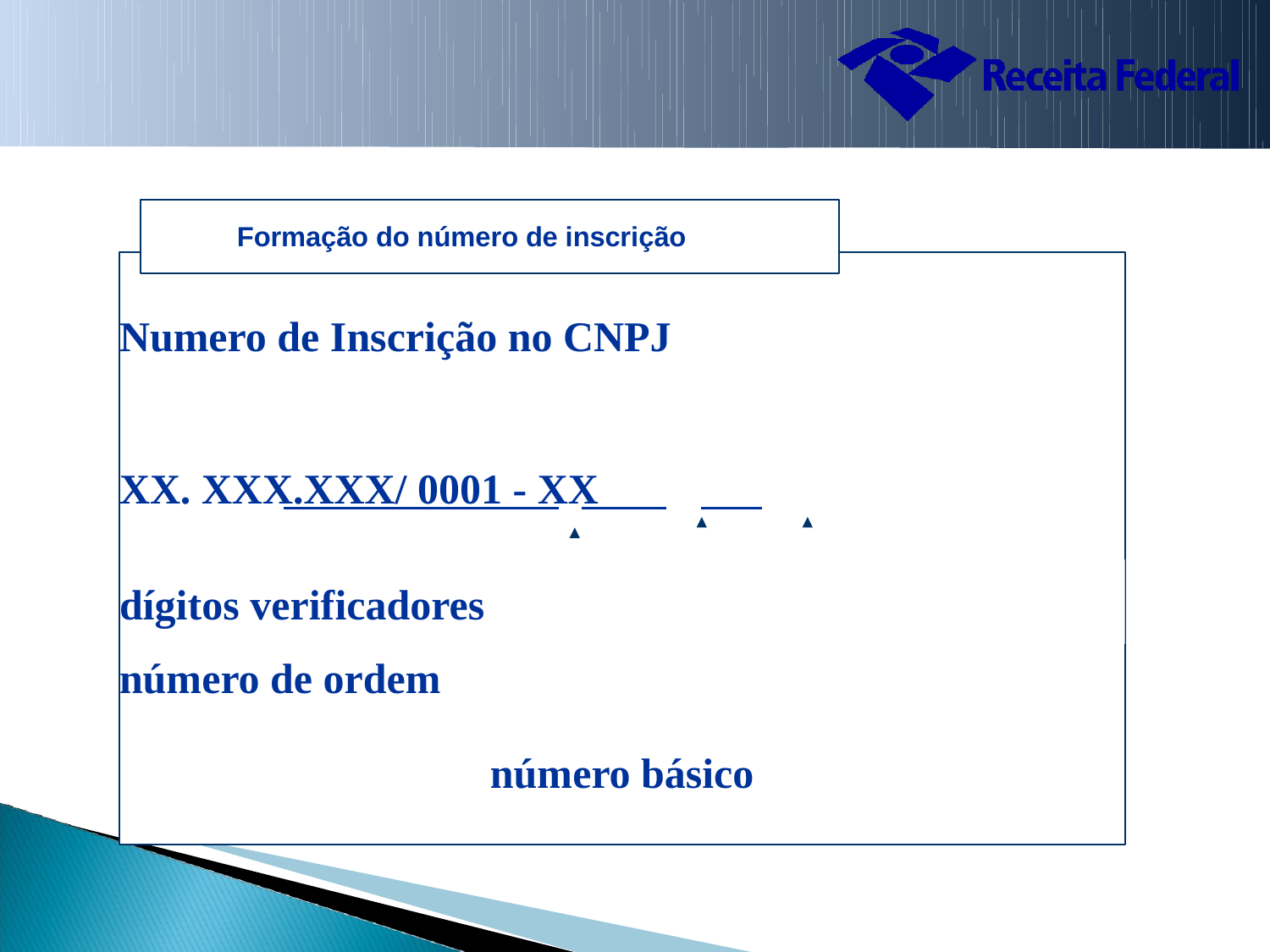

Formação do número de inscrição

Numero de Inscrição no CNPJ
XX. XXX.XXX/ 0001 - XX
dígitos verificadores
número de ordem
número básico